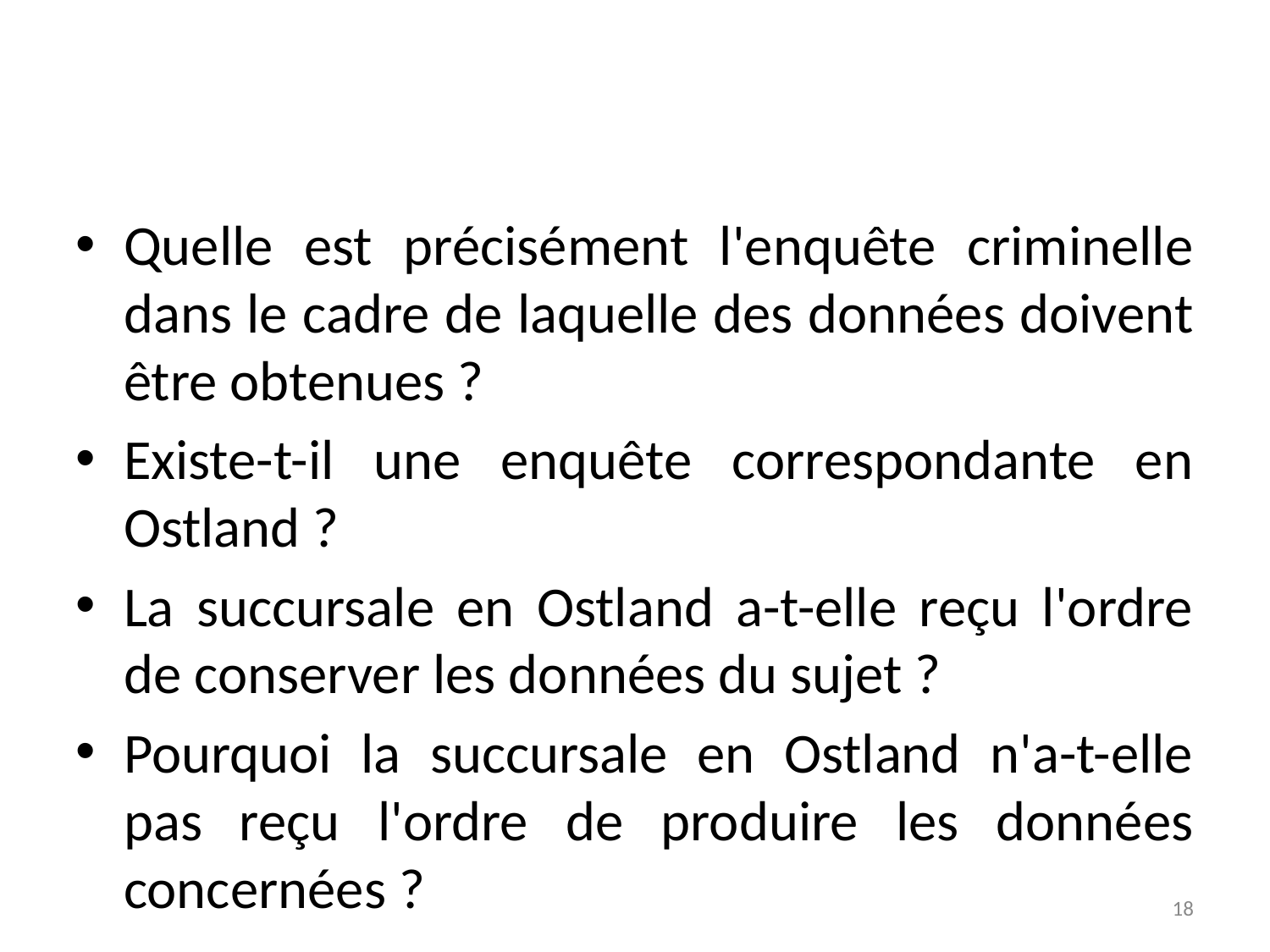

Quelle est précisément l'enquête criminelle dans le cadre de laquelle des données doivent être obtenues ?
Existe-t-il une enquête correspondante en Ostland ?
La succursale en Ostland a-t-elle reçu l'ordre de conserver les données du sujet ?
Pourquoi la succursale en Ostland n'a-t-elle pas reçu l'ordre de produire les données concernées ?
18